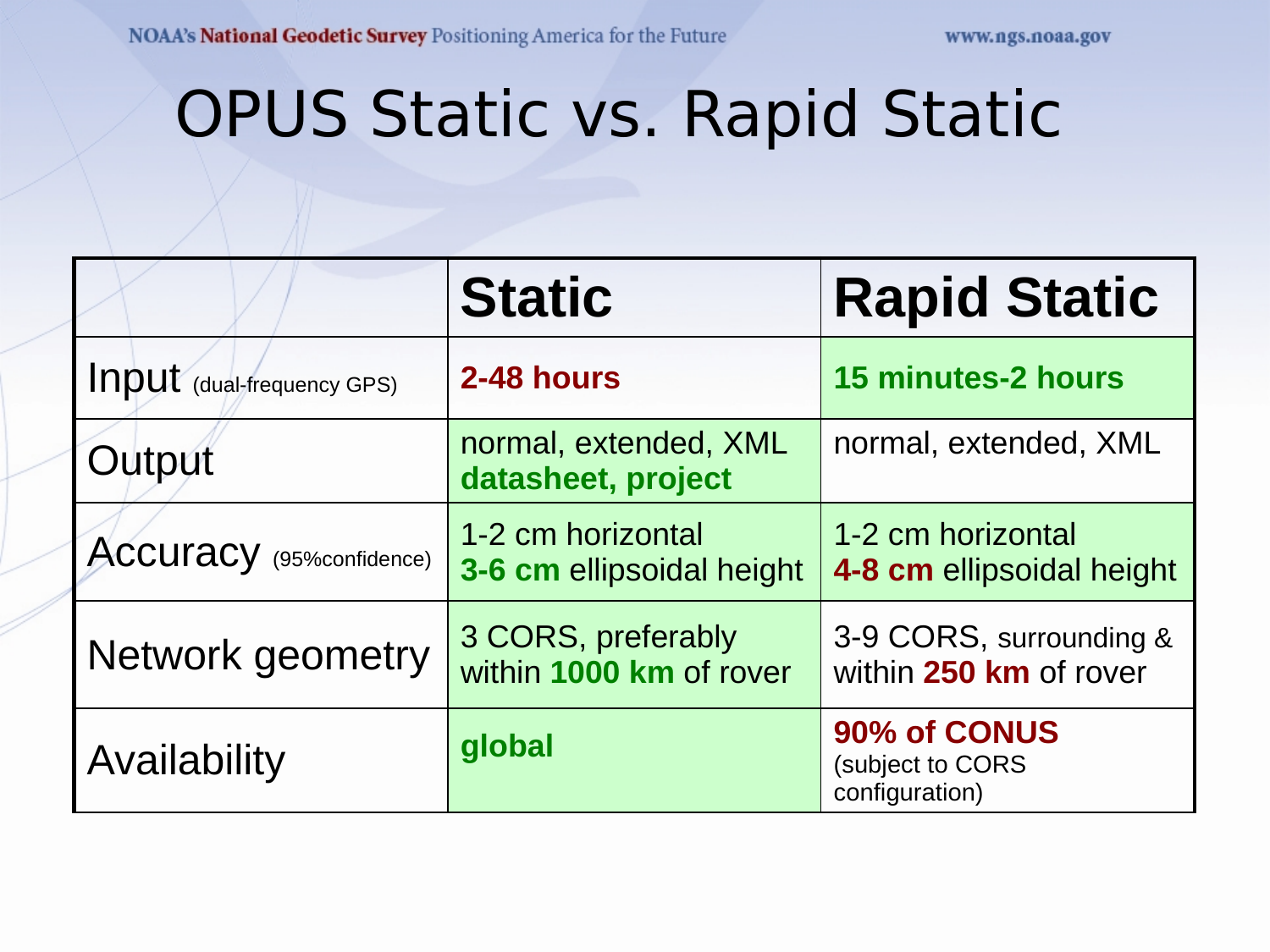

# OPUS Static vs. Rapid Static
|  | Static | Rapid Static |
| --- | --- | --- |
| Input (dual-frequency GPS) | 2-48 hours | 15 minutes-2 hours |
| Output | normal, extended, XML datasheet, project | normal, extended, XML |
| Accuracy (95%confidence) | 1-2 cm horizontal 3-6 cm ellipsoidal height | 1-2 cm horizontal 4-8 cm ellipsoidal height |
| Network geometry | 3 CORS, preferably within 1000 km of rover | 3-9 CORS, surrounding & within 250 km of rover |
| Availability | global | 90% of CONUS (subject to CORS configuration) |